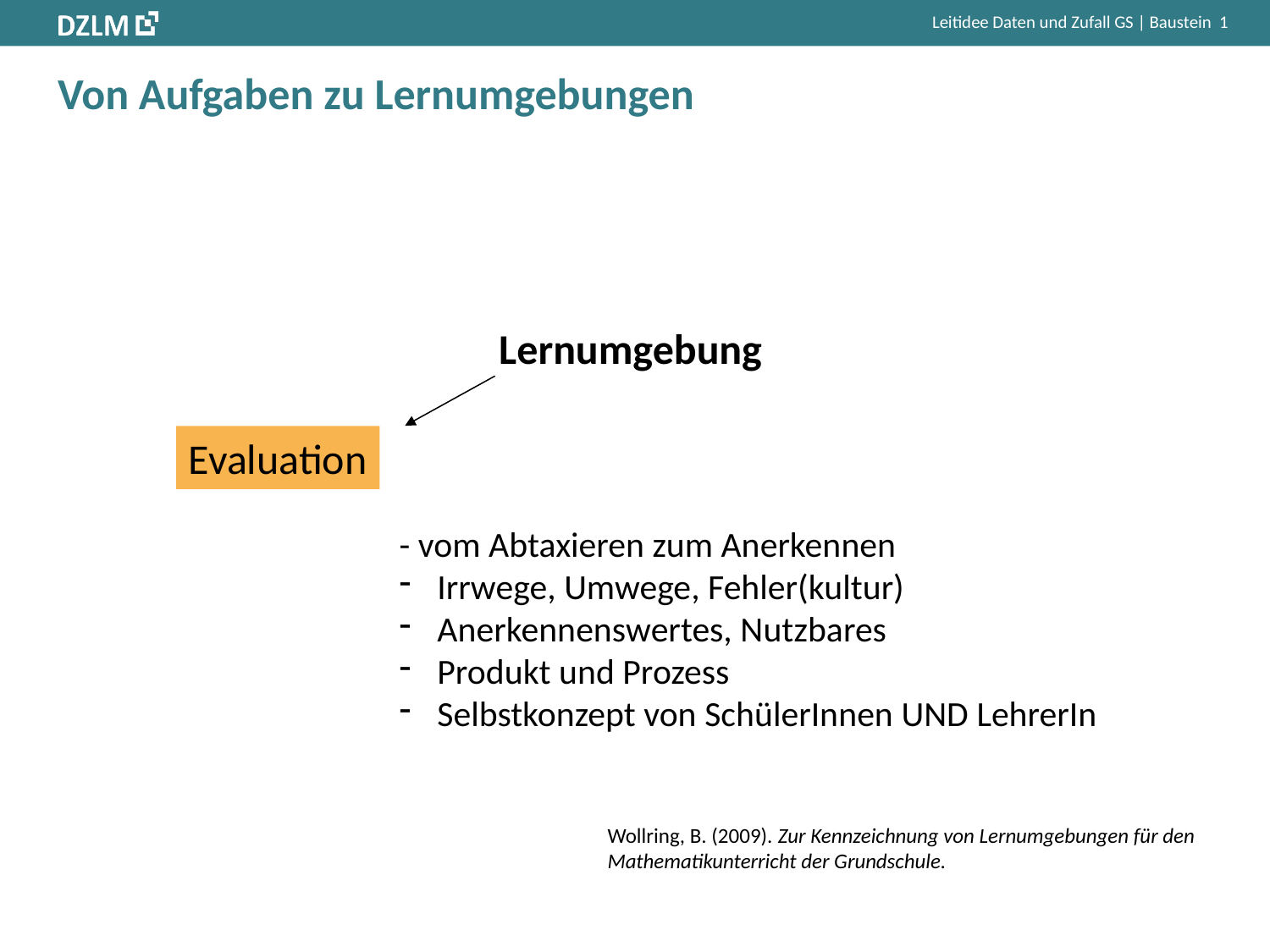

# Von Aufgaben zu Lernumgebungen
Lernumgebung

Evaluation
- vom Abtaxieren zum Anerkennen
 Irrwege, Umwege, Fehler(kultur)
 Anerkennenswertes, Nutzbares
 Produkt und Prozess
 Selbstkonzept von SchülerInnen UND LehrerIn
Wollring, B. (2009). Zur Kennzeichnung von Lernumgebungen für den Mathematikunterricht der Grundschule.